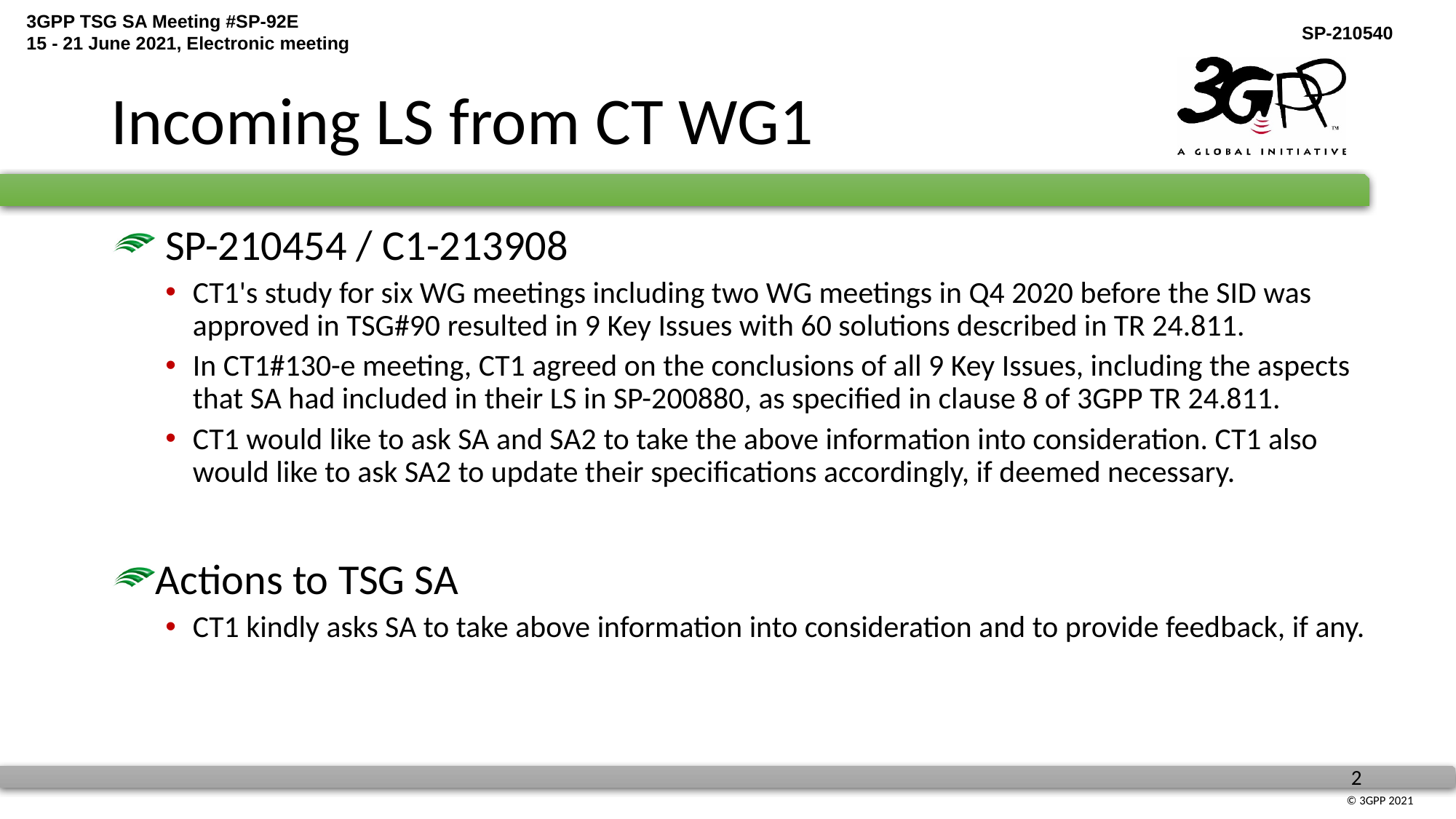

# Incoming LS from CT WG1
 SP-210454 / C1-213908
CT1's study for six WG meetings including two WG meetings in Q4 2020 before the SID was approved in TSG#90 resulted in 9 Key Issues with 60 solutions described in TR 24.811.
In CT1#130-e meeting, CT1 agreed on the conclusions of all 9 Key Issues, including the aspects that SA had included in their LS in SP-200880, as specified in clause 8 of 3GPP TR 24.811.
CT1 would like to ask SA and SA2 to take the above information into consideration. CT1 also would like to ask SA2 to update their specifications accordingly, if deemed necessary.

Actions to TSG SA
CT1 kindly asks SA to take above information into consideration and to provide feedback, if any.